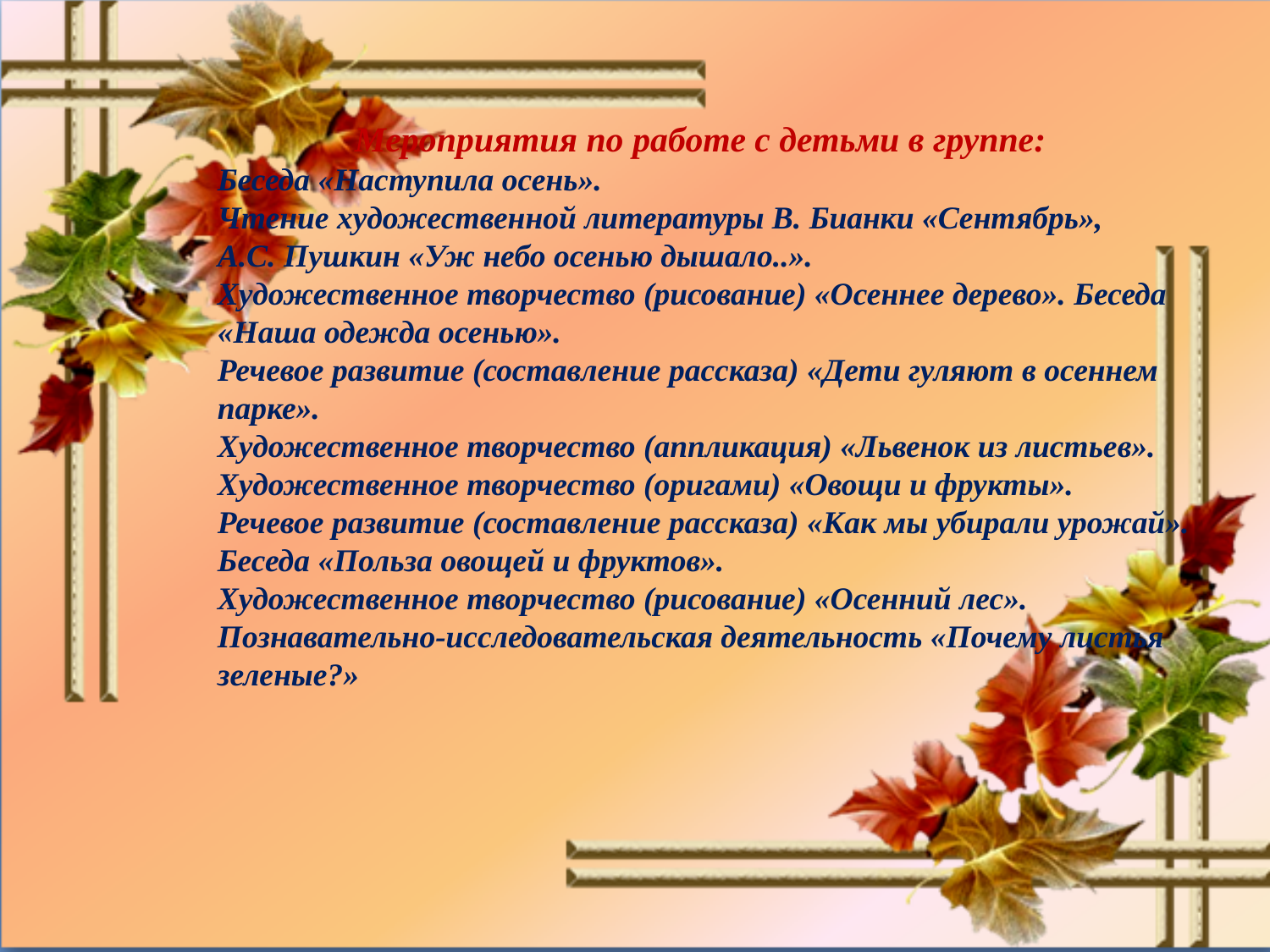

Мероприятия по работе с детьми в группе:
Беседа «Наступила осень».
Чтение художественной литературы В. Бианки «Сентябрь»,
А.С. Пушкин «Уж небо осенью дышало..».
Художественное творчество (рисование) «Осеннее дерево». Беседа «Наша одежда осенью».
Речевое развитие (составление рассказа) «Дети гуляют в осеннем парке».
Художественное творчество (аппликация) «Львенок из листьев».
Художественное творчество (оригами) «Овощи и фрукты».
Речевое развитие (составление рассказа) «Как мы убирали урожай». Беседа «Польза овощей и фруктов».
Художественное творчество (рисование) «Осенний лес».
Познавательно-исследовательская деятельность «Почему листья зеленые?»